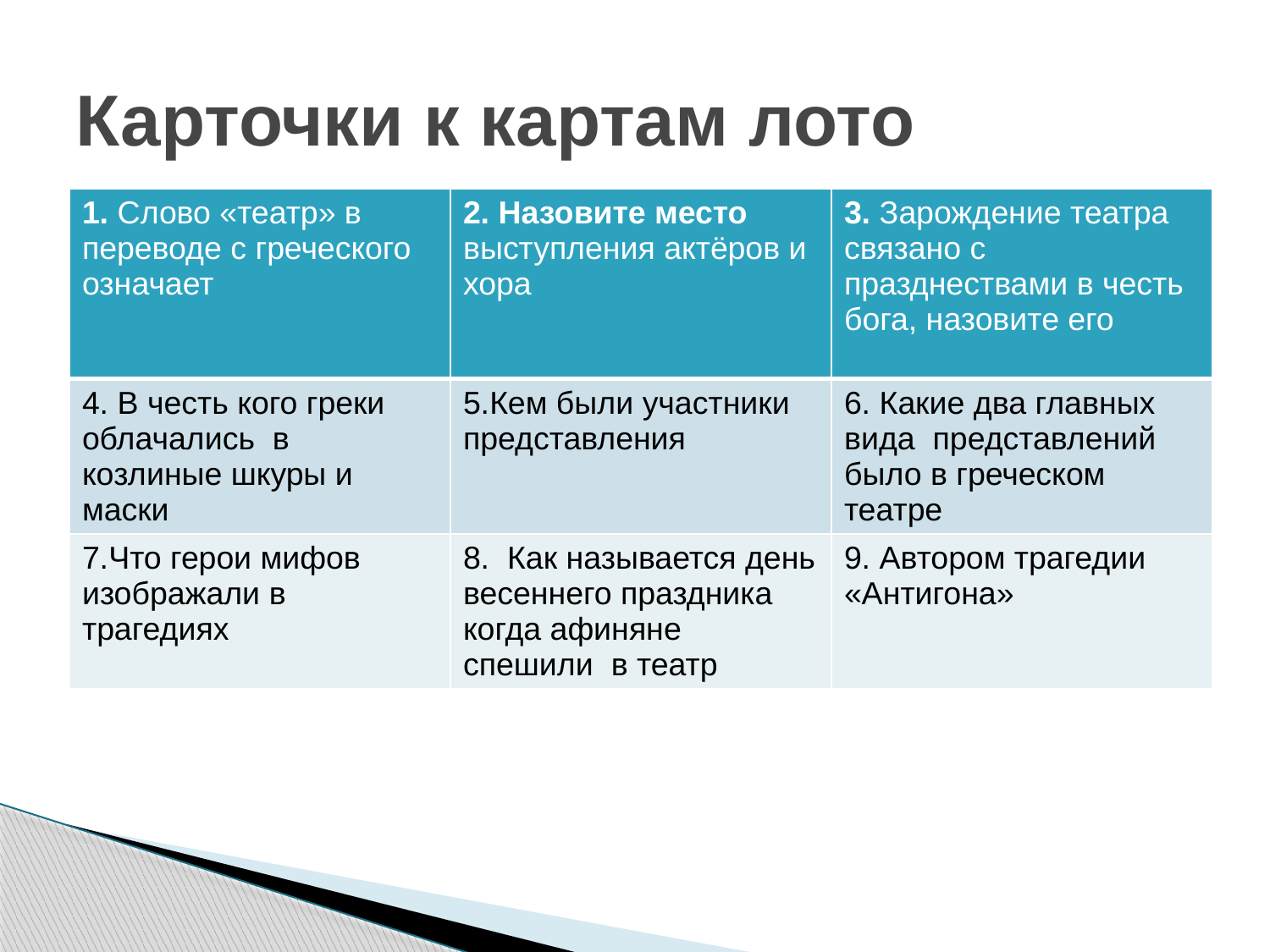

# Карточки к картам лото
| 1. Слово «театр» в переводе с греческого означает | 2. Назовите место выступления актёров и хора | 3. Зарождение театра связано с празднествами в честь бога, назовите его |
| --- | --- | --- |
| 4. В честь кого греки облачались в козлиные шкуры и маски | 5.Кем были участники представления | 6. Какие два главных вида представлений было в греческом театре |
| 7.Что герои мифов изображали в трагедиях | 8. Как называется день весеннего праздника когда афиняне спешили в театр | 9. Автором трагедии «Антигона» |